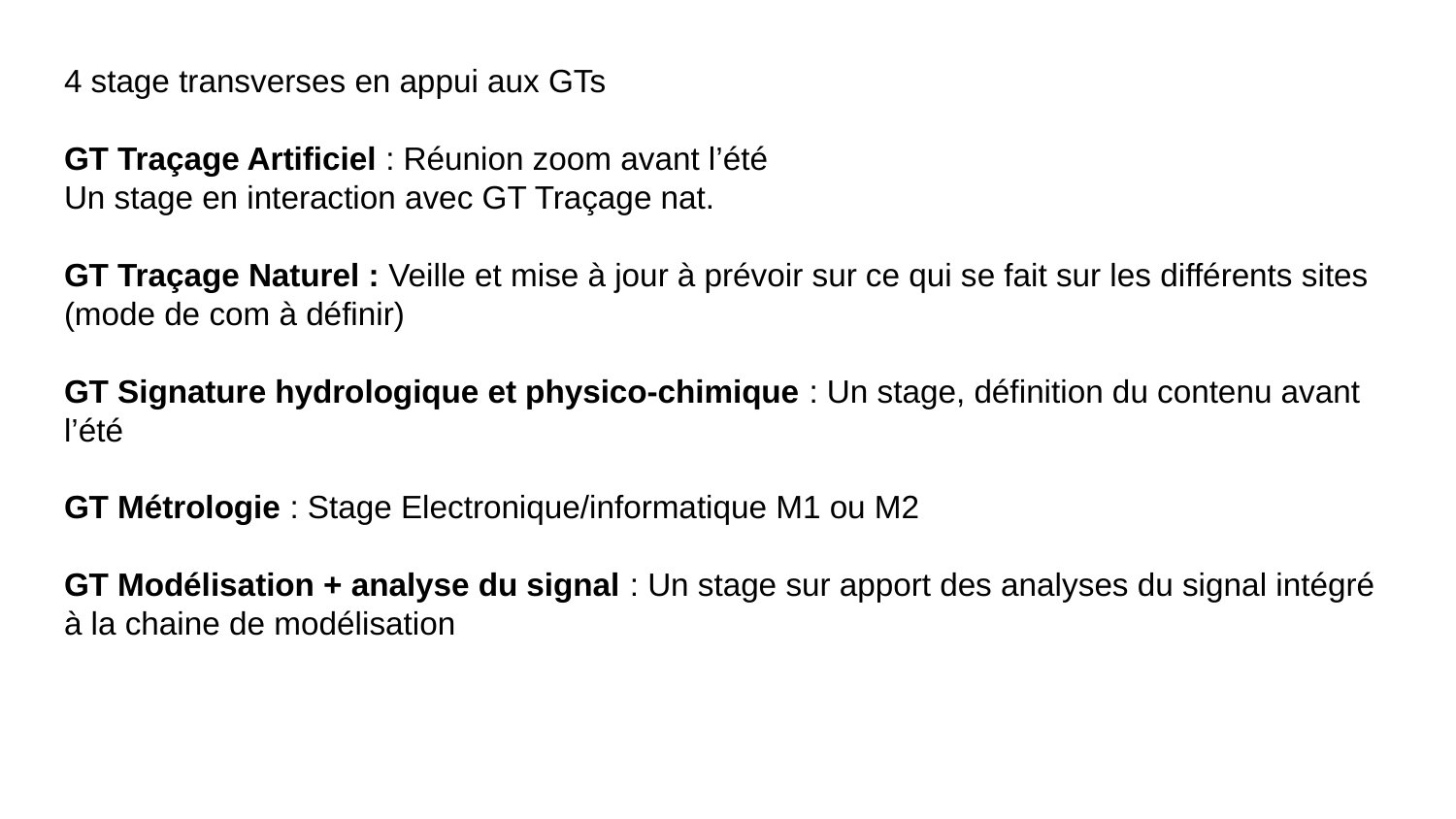

# 4 stage transverses en appui aux GTs GT Traçage Artificiel : Réunion zoom avant l’été Un stage en interaction avec GT Traçage nat. GT Traçage Naturel : Veille et mise à jour à prévoir sur ce qui se fait sur les différents sites (mode de com à définir) GT Signature hydrologique et physico-chimique : Un stage, définition du contenu avant l’été GT Métrologie : Stage Electronique/informatique M1 ou M2 GT Modélisation + analyse du signal : Un stage sur apport des analyses du signal intégré à la chaine de modélisation